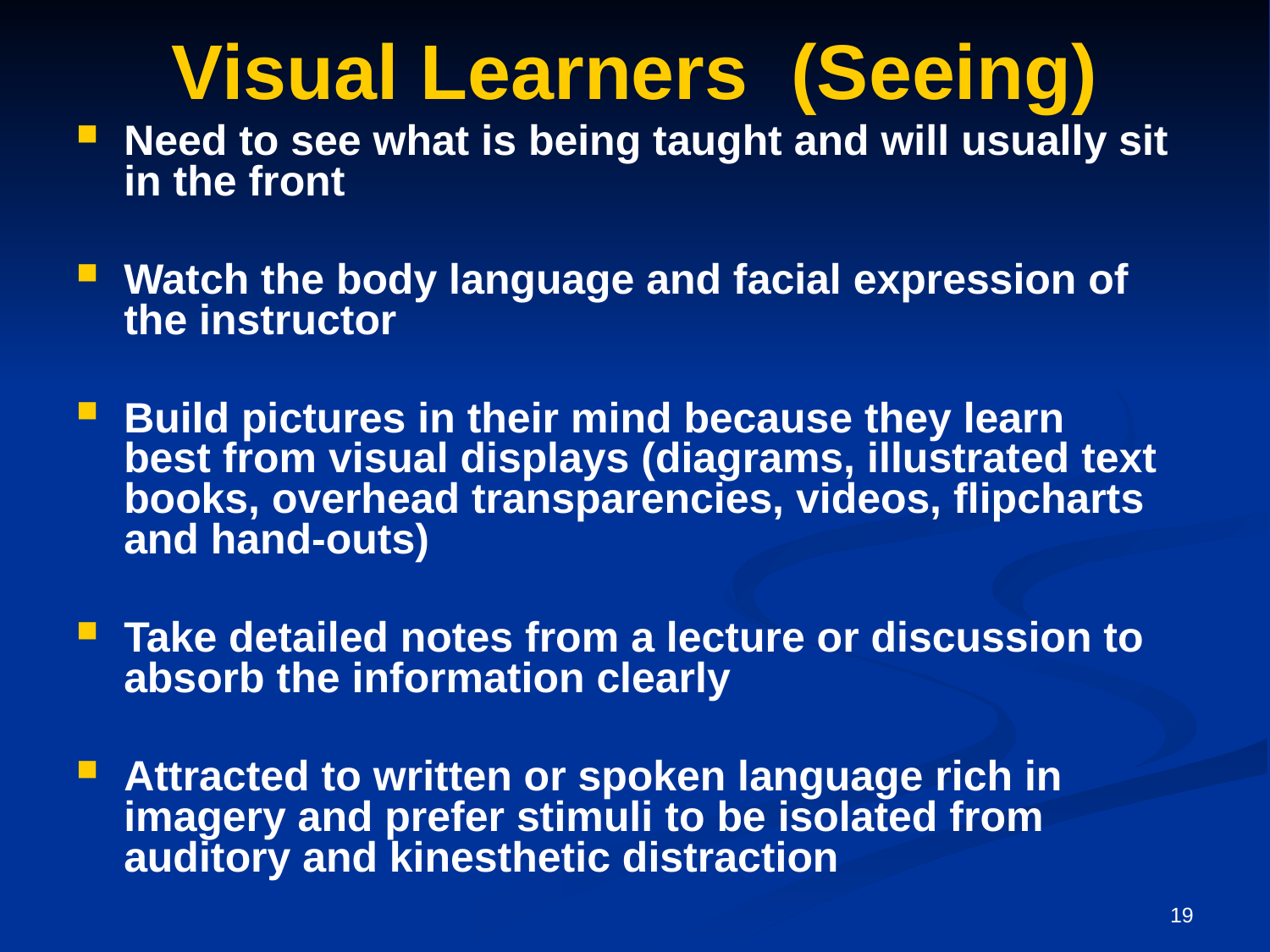

# Visual Learners  (Seeing)
Need to see what is being taught and will usually sit in the front

Watch the body language and facial expression of the instructor

Build pictures in their mind because they learn best from visual displays (diagrams, illustrated text books, overhead transparencies, videos, flipcharts and hand-outs)

Take detailed notes from a lecture or discussion to absorb the information clearly

Attracted to written or spoken language rich in imagery and prefer stimuli to be isolated from auditory and kinesthetic distraction
19